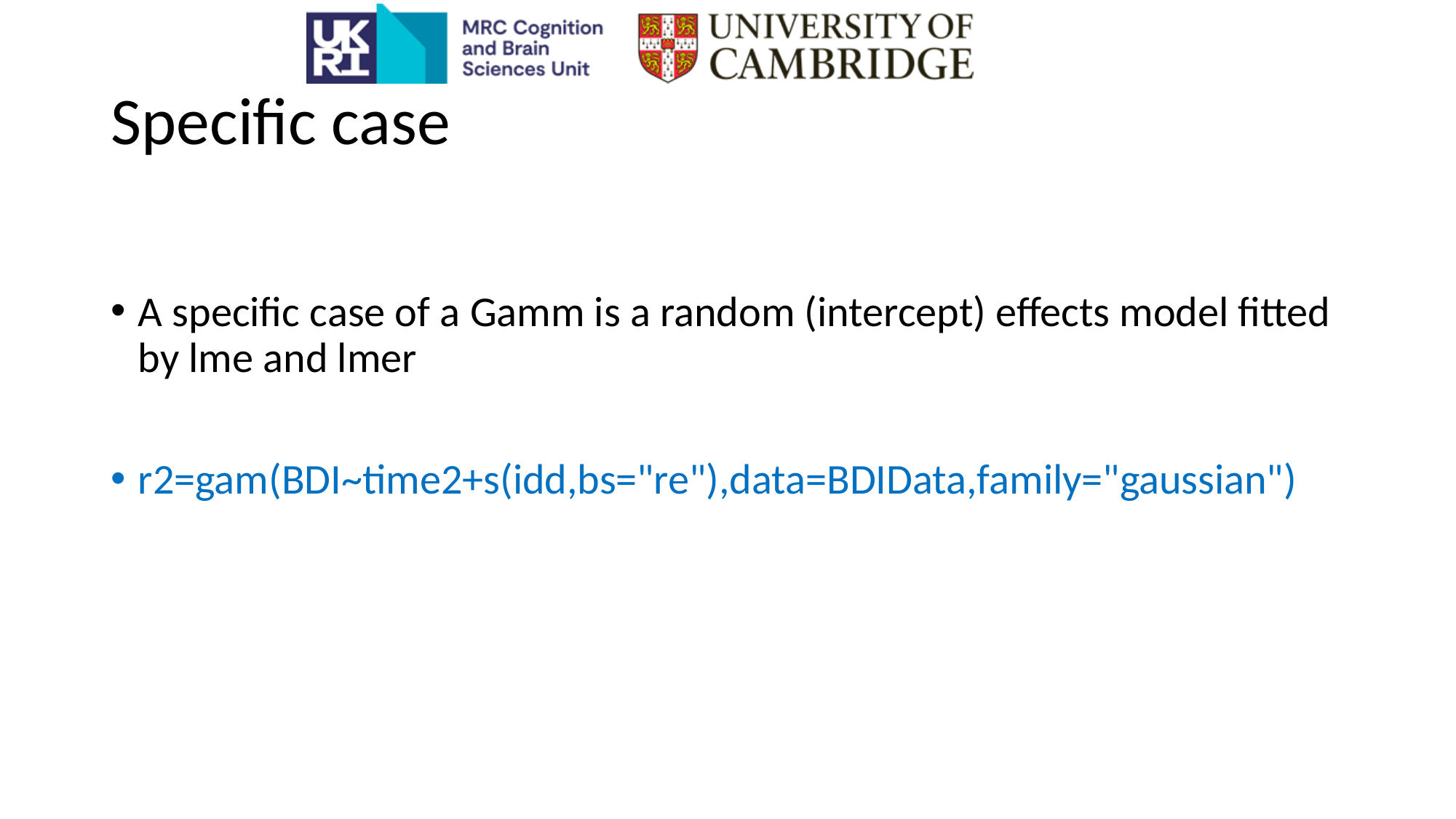

# Specific case

A specific case of a Gamm is a random (intercept) effects model fitted by lme and lmer

r2=gam(BDI~time2+s(idd,bs="re"),data=BDIData,family="gaussian")